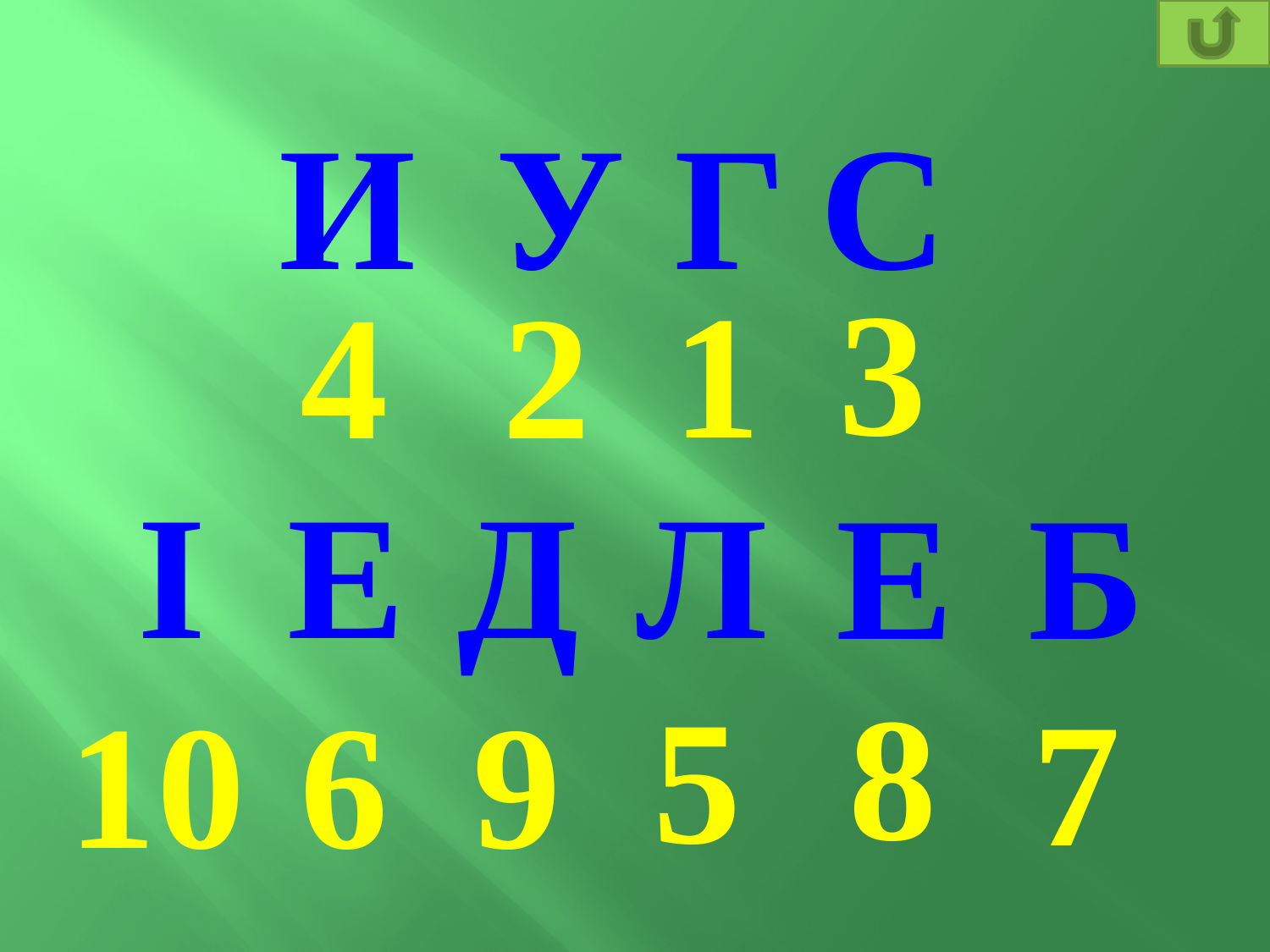

И
У
Г
С
3
1
4
2
І
Е
Д
Л
Е
Б
8
5
7
10
6
9